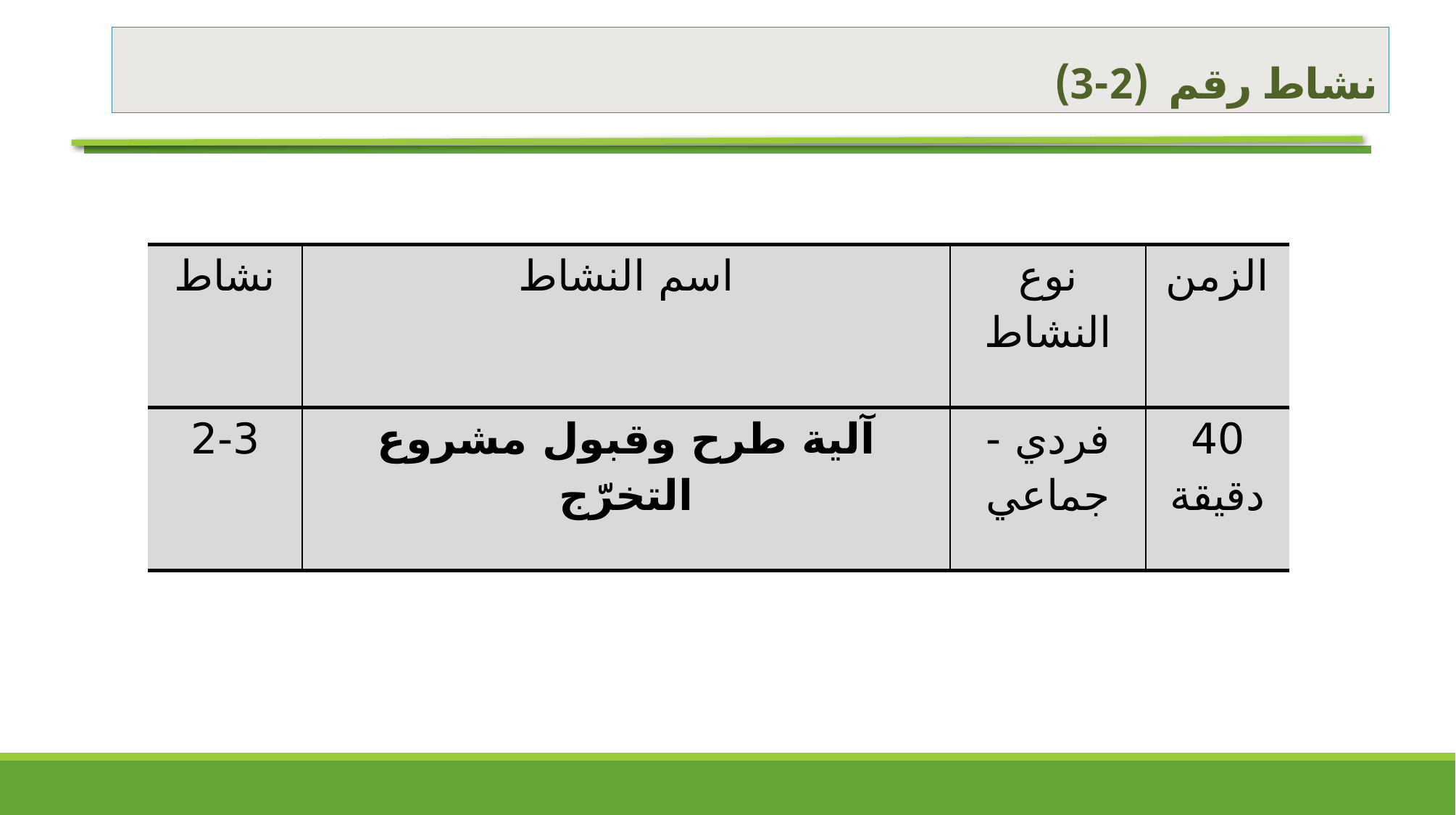

# نشاط رقم  (2-3)
| نشاط | اسم النشاط | نوع النشاط | الزمن |
| --- | --- | --- | --- |
| 2-3 | آلية طرح وقبول مشروع التخرّج | فردي - جماعي | 40 دقيقة |